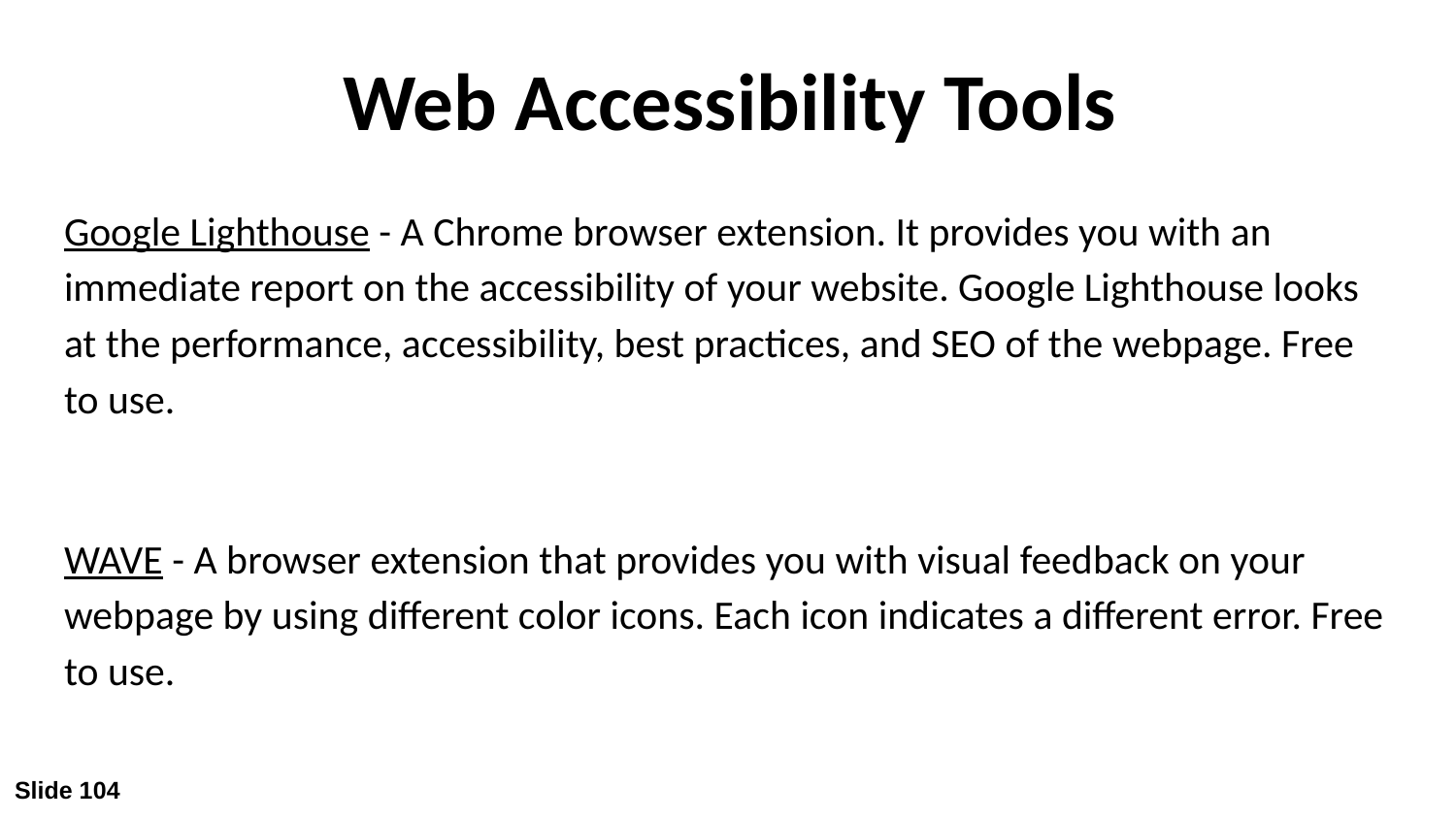

# Web Accessibility Tools
Google Lighthouse - A Chrome browser extension. It provides you with an immediate report on the accessibility of your website. Google Lighthouse looks at the performance, accessibility, best practices, and SEO of the webpage. Free to use.

WAVE - A browser extension that provides you with visual feedback on your webpage by using different color icons. Each icon indicates a different error. Free to use.
Slide 104